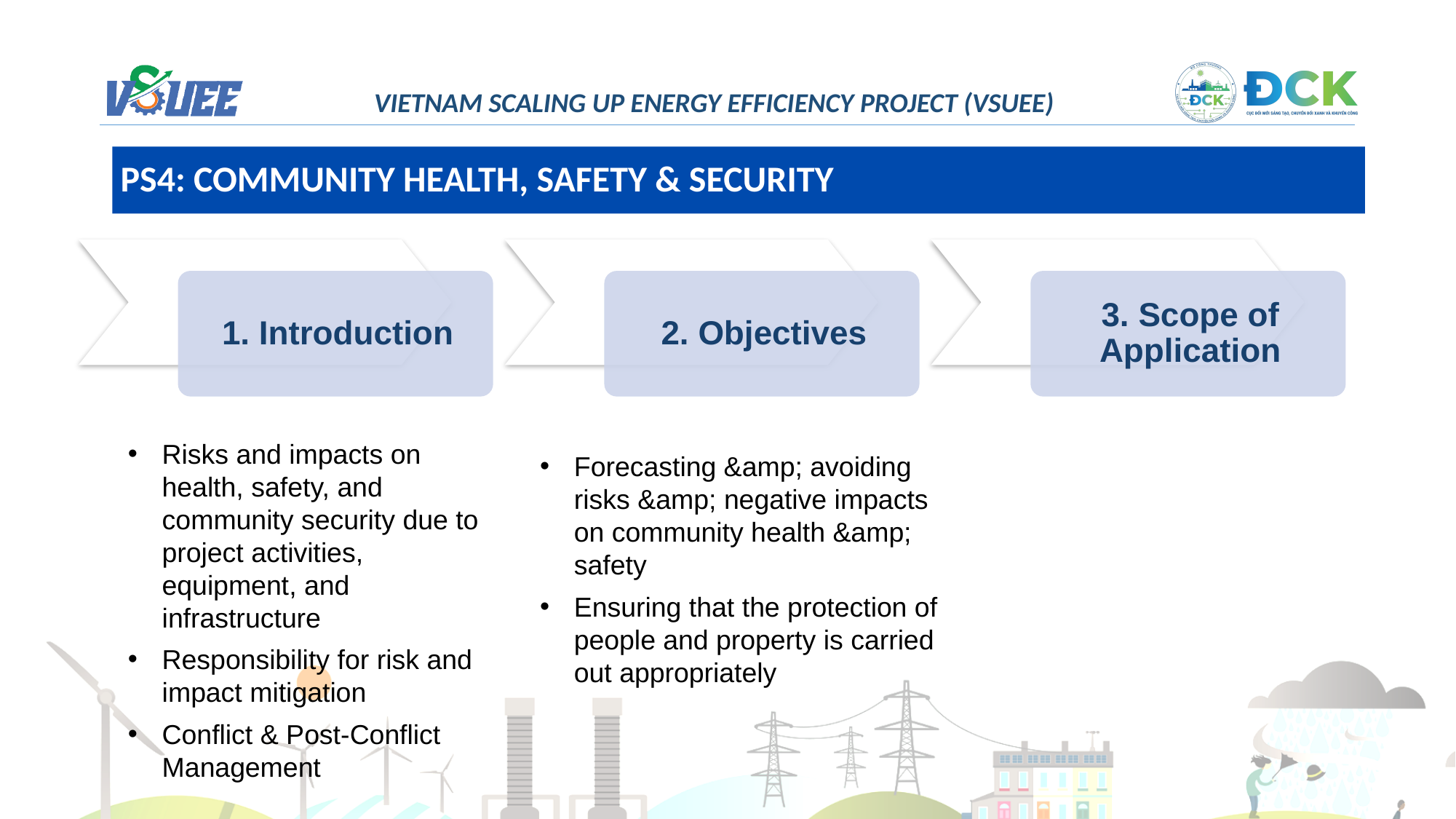

PS4: COMMUNITY HEALTH, SAFETY & SECURITY
1. Introduction
2. Objectives
3. Scope of Application
Risks and impacts on health, safety, and community security due to project activities, equipment, and infrastructure
Responsibility for risk and impact mitigation
Conflict & Post-Conflict Management
Forecasting &amp; avoiding risks &amp; negative impacts on community health &amp; safety
Ensuring that the protection of people and property is carried out appropriately